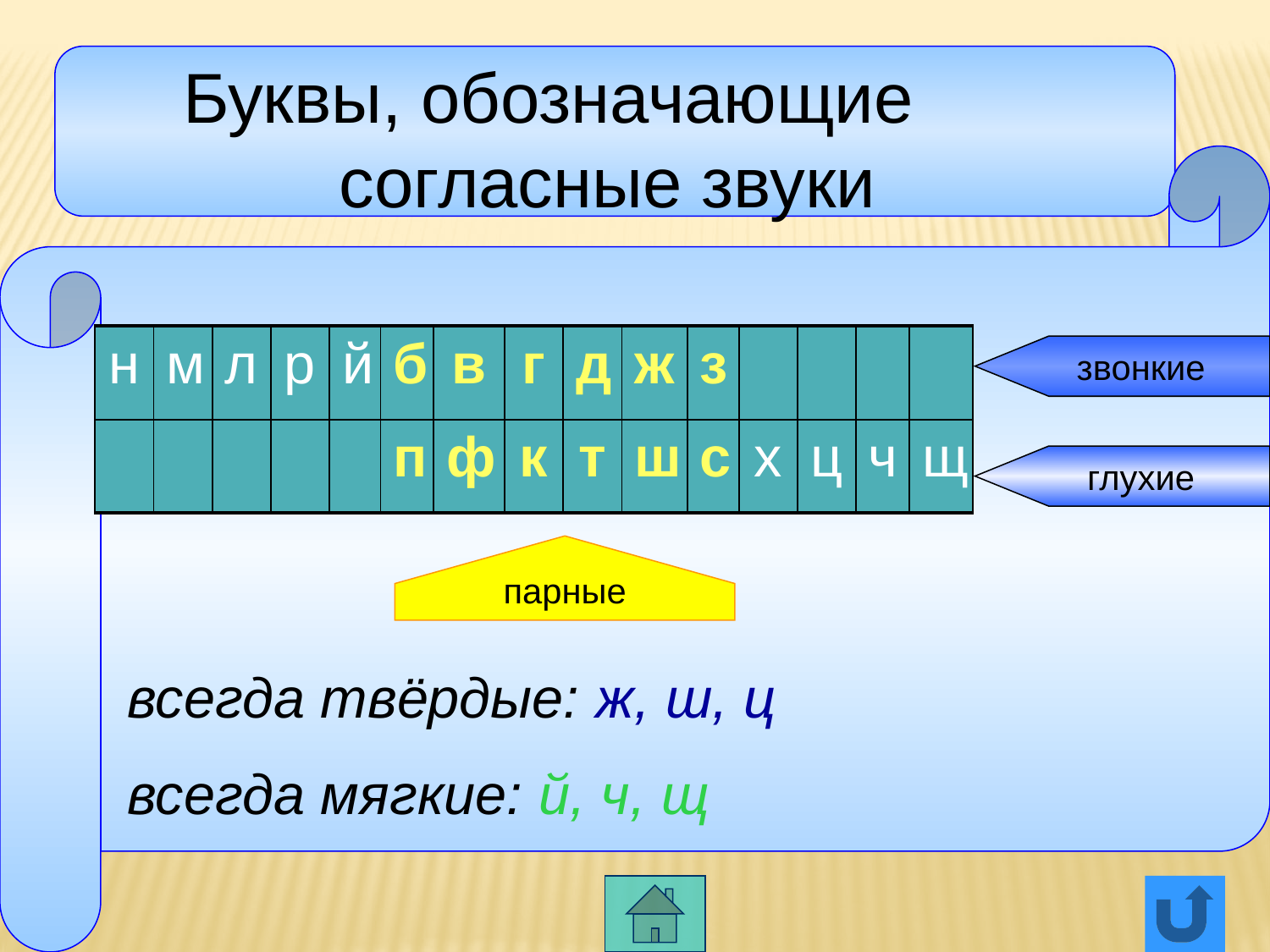

Буквы, обозначающие       согласные звуки

| н | м | л | р | й | б | в | г | д | ж | з |  |  |  |  |
| --- | --- | --- | --- | --- | --- | --- | --- | --- | --- | --- | --- | --- | --- | --- |
|  |  |  |  |  | п | ф | к | т | ш | с | х | ц | ч | щ |
звонкие
парные
глухие
всегда твёрдые: ж, ш, ц
всегда мягкие: й, ч, щ